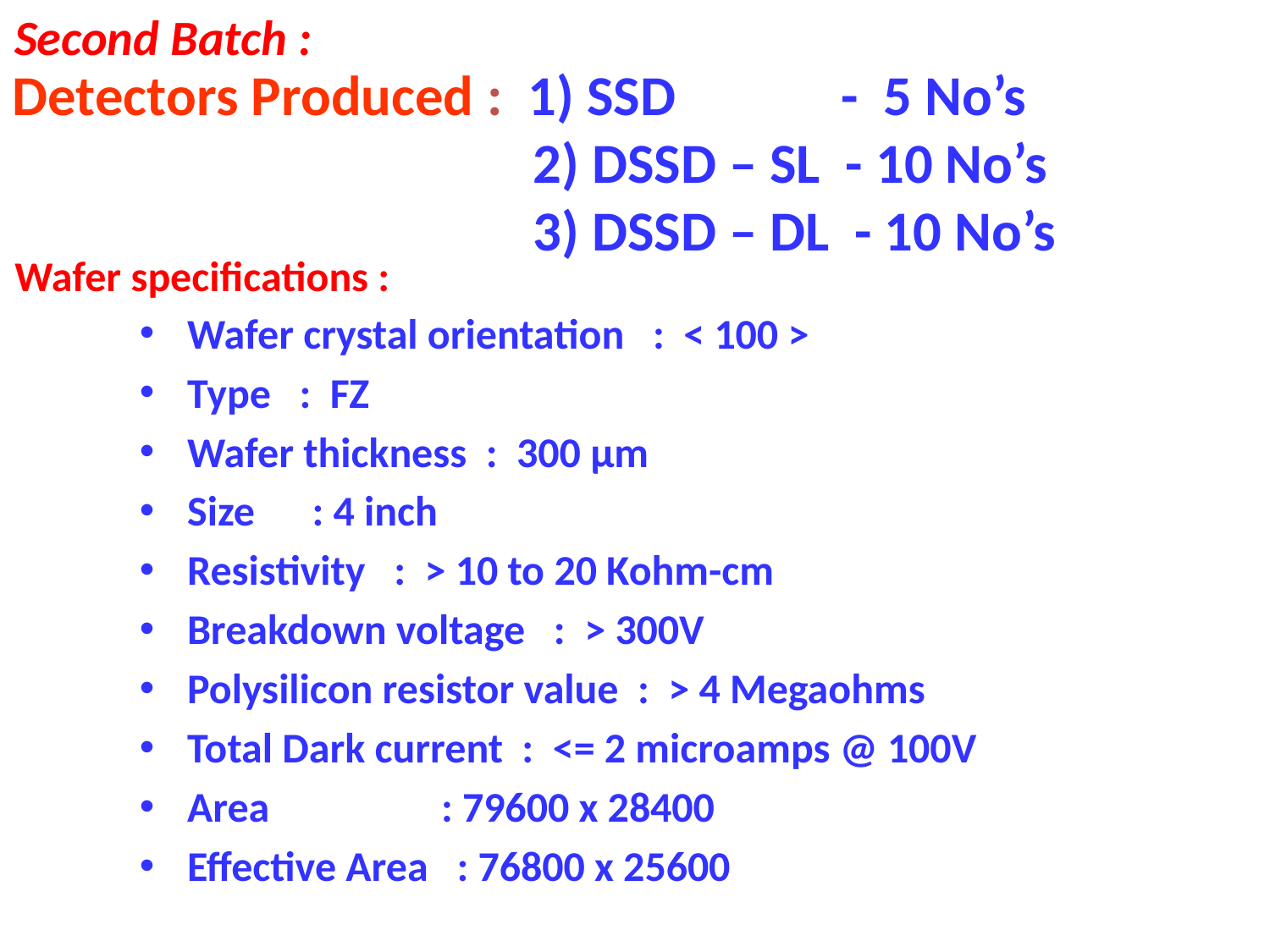

Second Batch :
Detectors Produced :  1) SSD             -  5 No’s
                                         2) DSSD – SL  - 10 No’s
                                         3) DSSD – DL  - 10 No’s

Wafer specifications :
Wafer crystal orientation   :  < 100 >
Type   :  FZ
Wafer thickness  :  300 µm
Size      : 4 inch
Resistivity   :  > 10 to 20 Kohm-cm
Breakdown voltage   :  > 300V
Polysilicon resistor value  :  > 4 Megaohms
Total Dark current  :  <= 2 microamps @ 100V
Area                  : 79600 x 28400
Effective Area   : 76800 x 25600